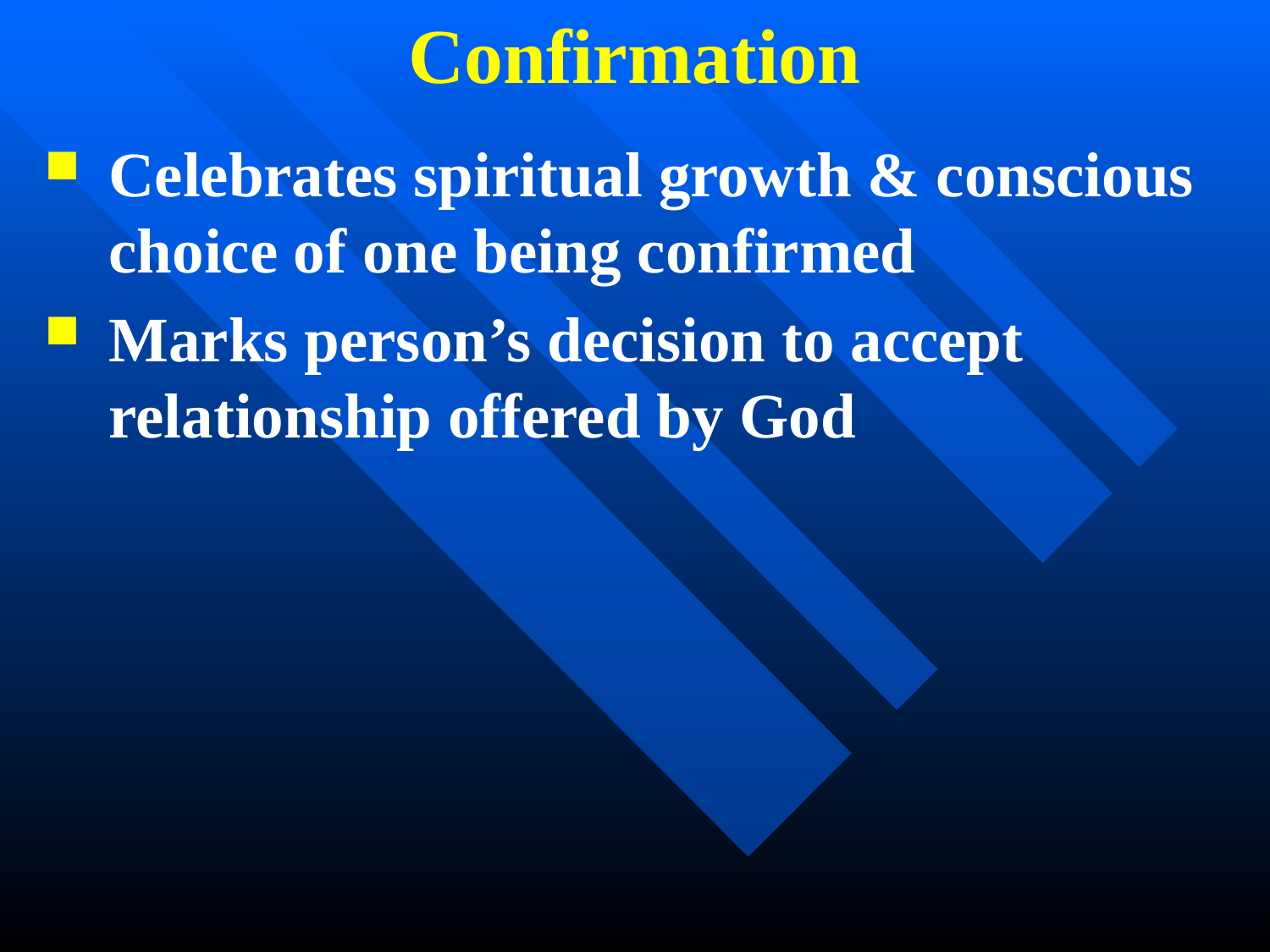

Confirmation
Celebrates spiritual growth & conscious choice of one being confirmed
Marks person’s decision to accept relationship offered by God